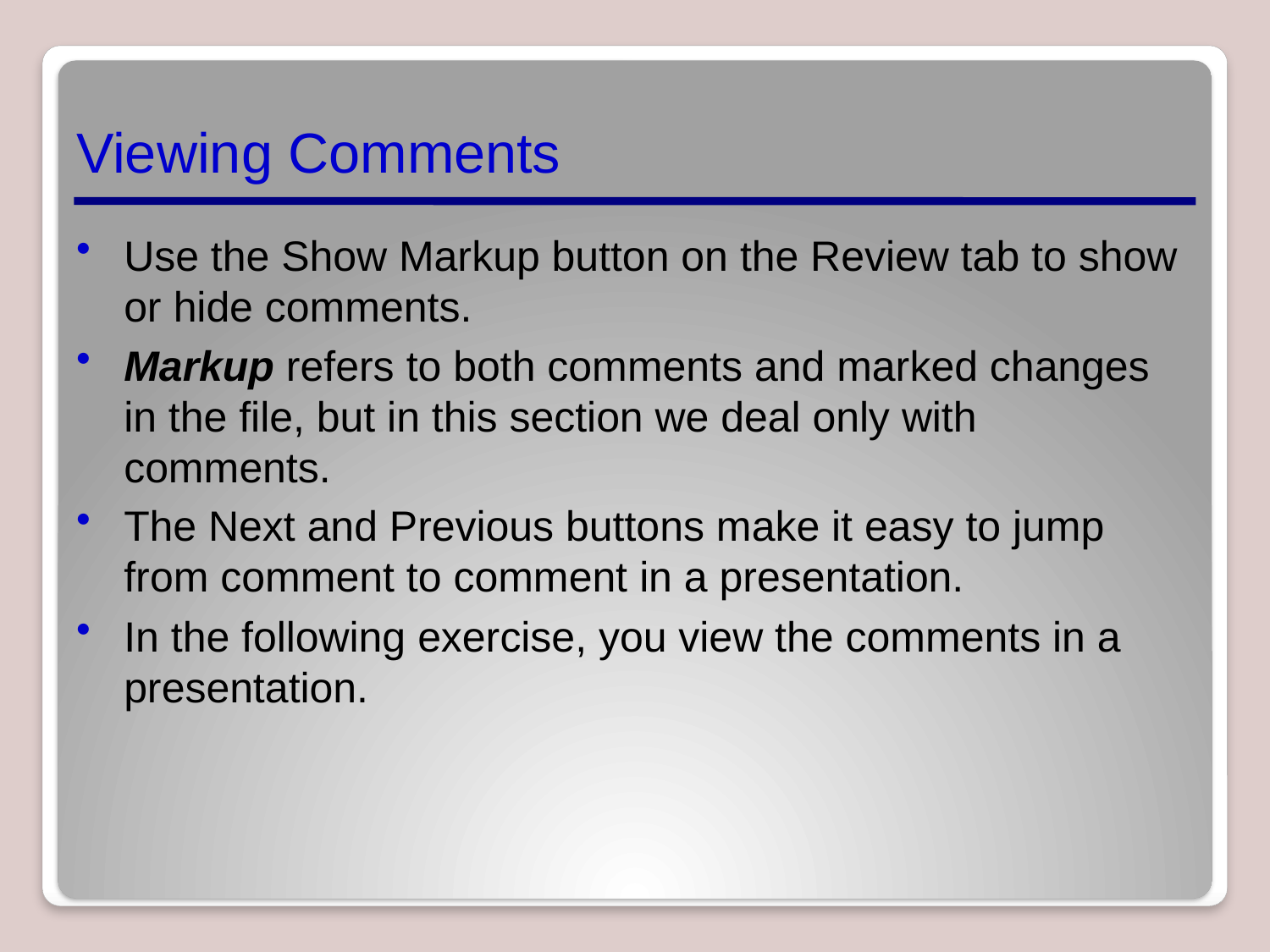

# Viewing Comments
Use the Show Markup button on the Review tab to show or hide comments.
Markup refers to both comments and marked changes in the file, but in this section we deal only with comments.
The Next and Previous buttons make it easy to jump from comment to comment in a presentation.
In the following exercise, you view the comments in a presentation.